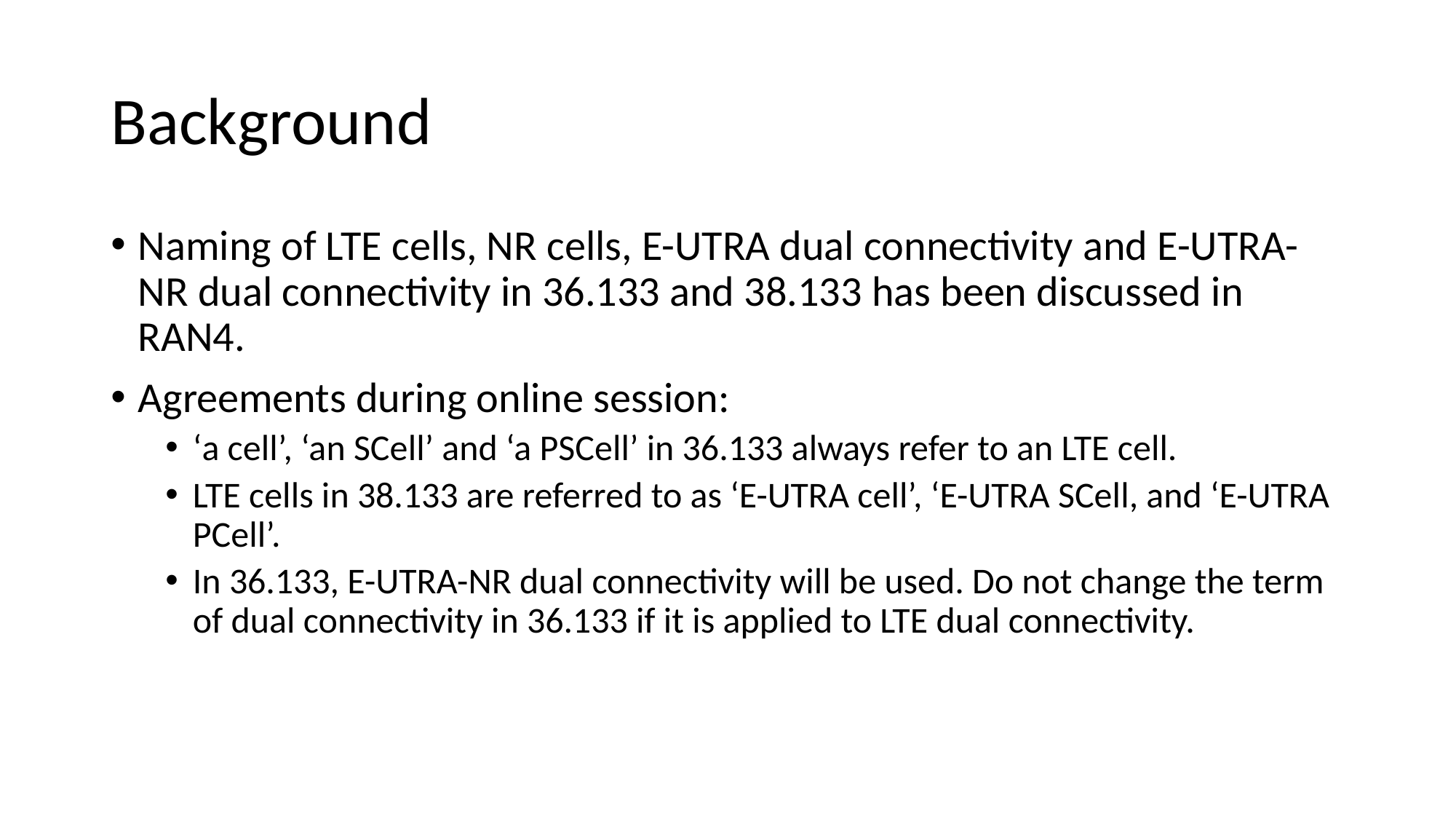

# Background
Naming of LTE cells, NR cells, E-UTRA dual connectivity and E-UTRA-NR dual connectivity in 36.133 and 38.133 has been discussed in RAN4.
Agreements during online session:
‘a cell’, ‘an SCell’ and ‘a PSCell’ in 36.133 always refer to an LTE cell.
LTE cells in 38.133 are referred to as ‘E-UTRA cell’, ‘E-UTRA SCell, and ‘E-UTRA PCell’.
In 36.133, E-UTRA-NR dual connectivity will be used. Do not change the term of dual connectivity in 36.133 if it is applied to LTE dual connectivity.